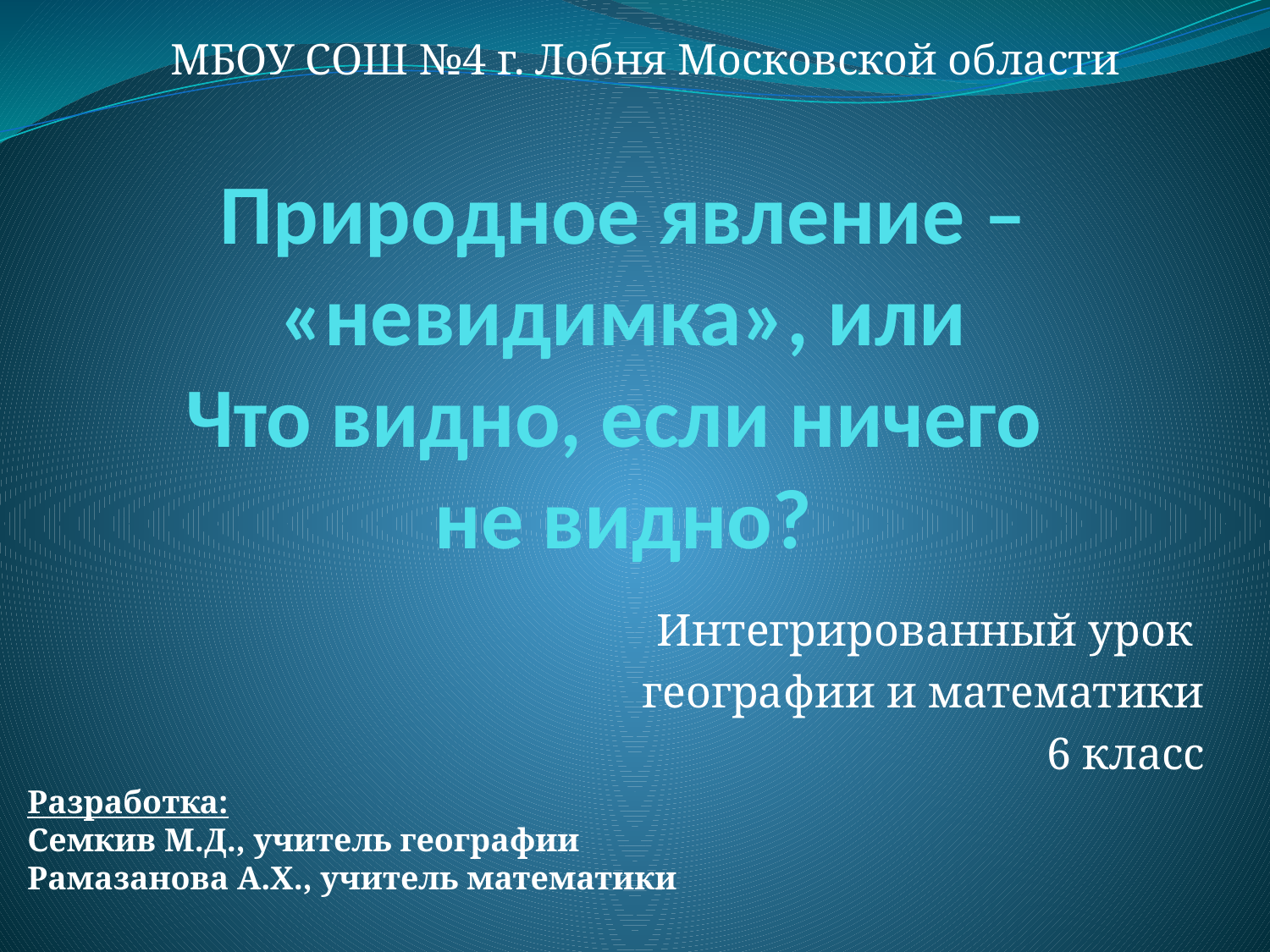

МБОУ СОШ №4 г. Лобня Московской области
# Природное явление – «невидимка», или Что видно, если ничего не видно?
Интегрированный урок
географии и математики
6 класс
Разработка:
Семкив М.Д., учитель географии
Рамазанова А.Х., учитель математики